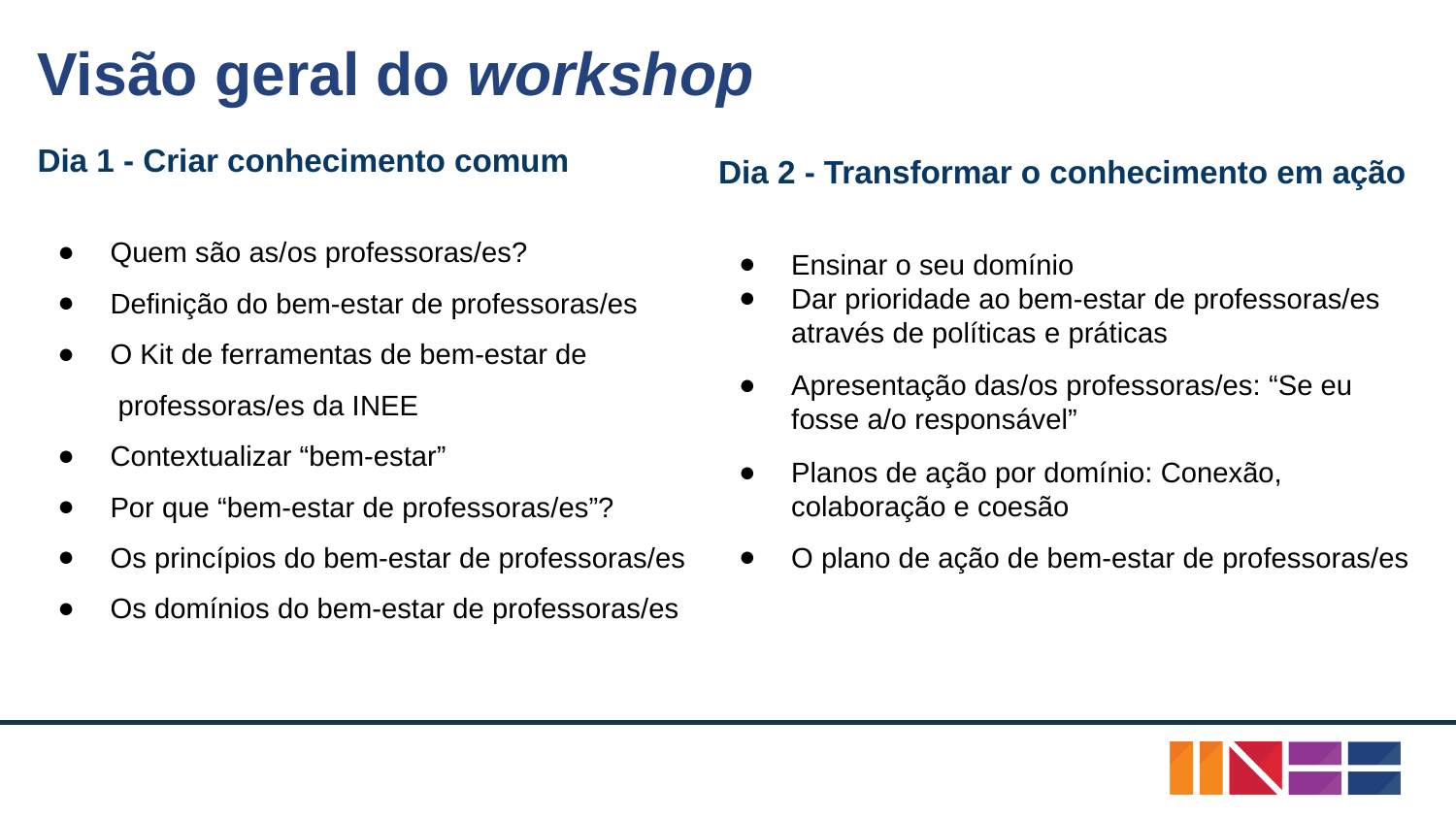

# Visão geral do workshop
Dia 1 - Criar conhecimento comum

Quem são as/os professoras/es?
Definição do bem-estar de professoras/es
O Kit de ferramentas de bem-estar de
 professoras/es da INEE
Contextualizar “bem-estar”
Por que “bem-estar de professoras/es”?
Os princípios do bem-estar de professoras/es
Os domínios do bem-estar de professoras/es

Dia 2 - Transformar o conhecimento em ação

Ensinar o seu domínio
Dar prioridade ao bem-estar de professoras/es através de políticas e práticas

Apresentação das/os professoras/es: “Se eu fosse a/o responsável”

Planos de ação por domínio: Conexão, colaboração e coesão
O plano de ação de bem-estar de professoras/es